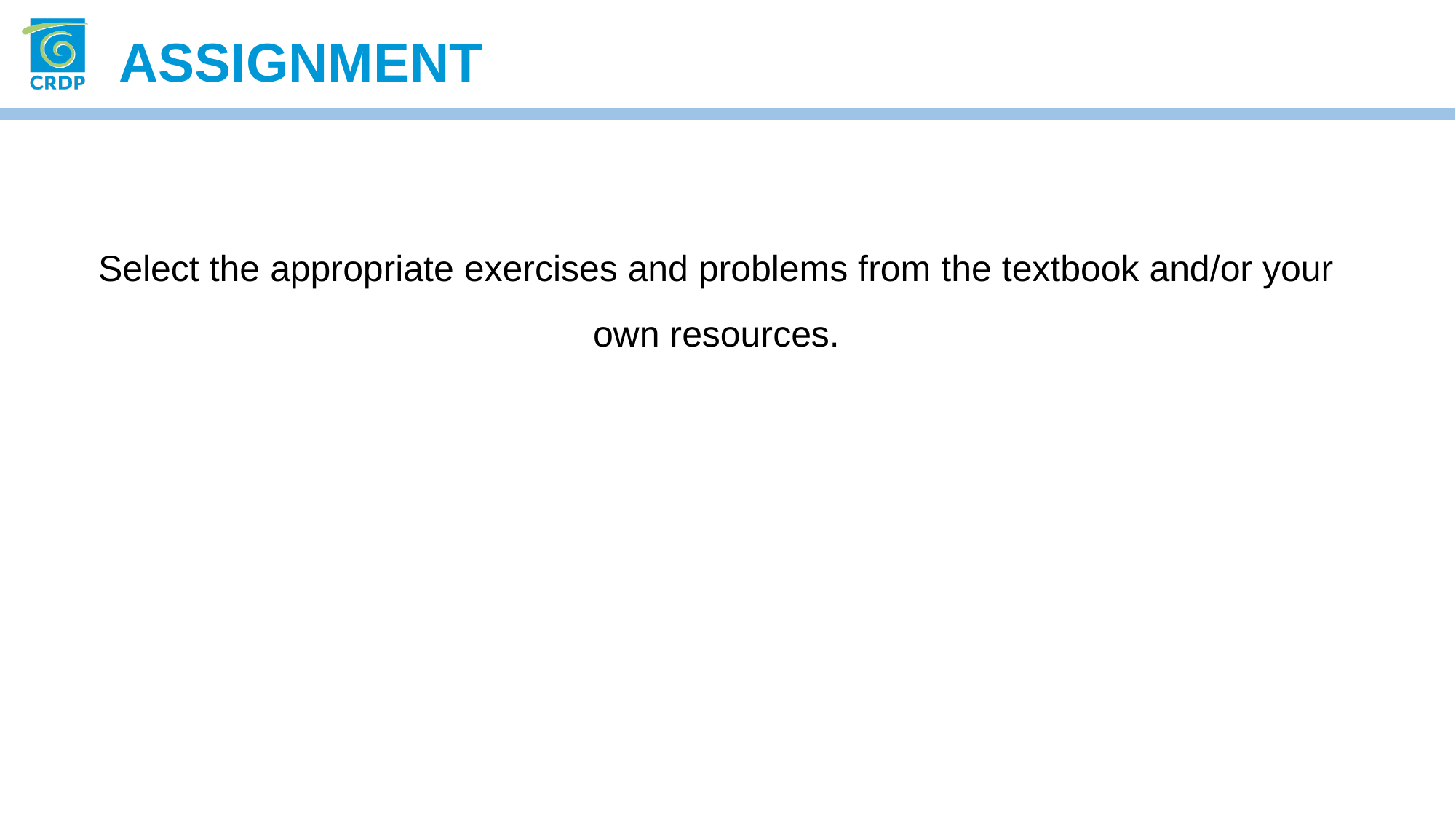

Assignment
Select the appropriate exercises and problems from the textbook and/or your own resources.